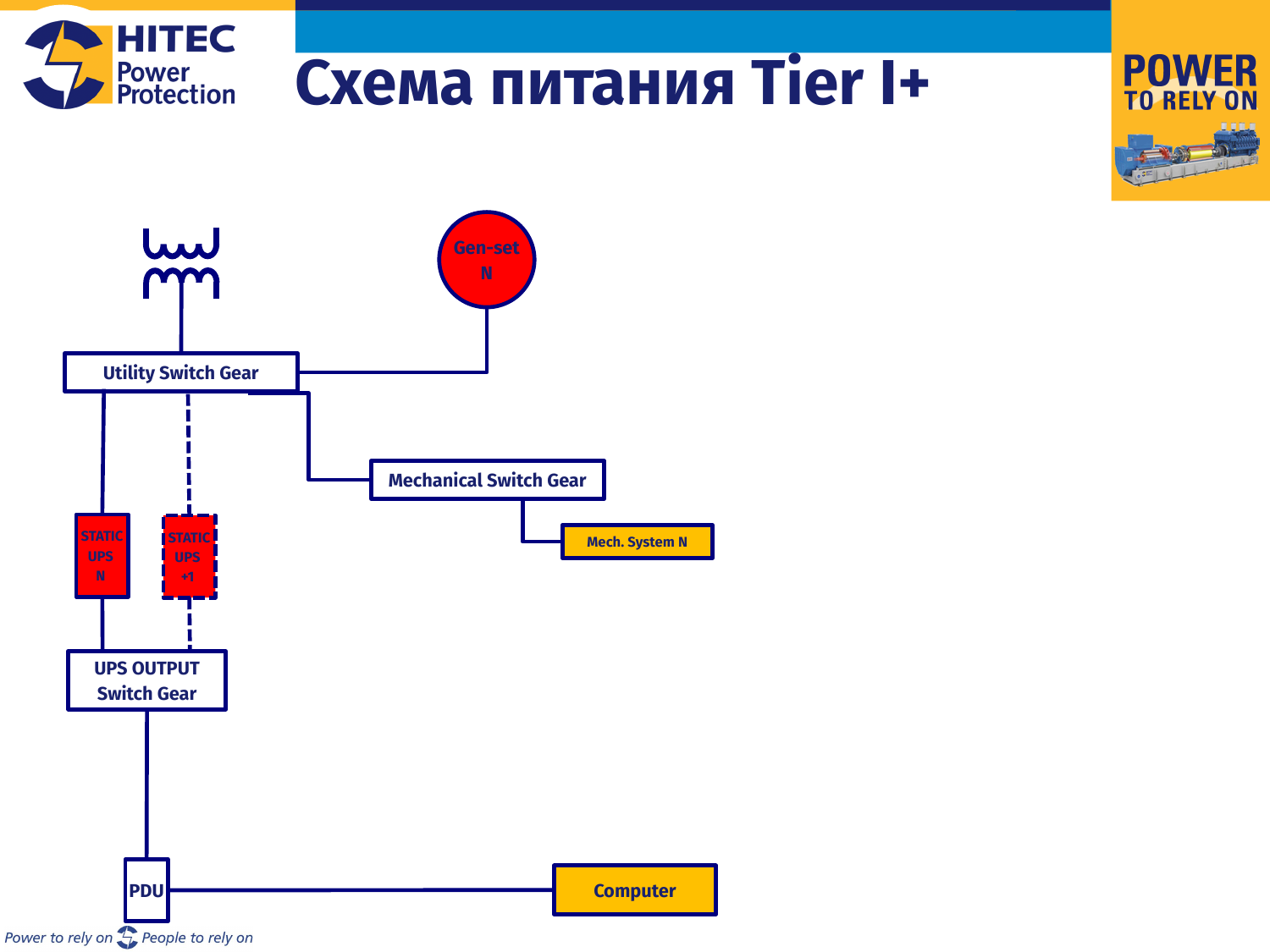

# Схема питания Tier I+
Gen-set
N

Utility Switch Gear
Mechanical Switch Gear
STATIC
UPS
N
STATIC
UPS
+1
Mech. System N
UPS OUTPUT
Switch Gear
PDU
Computer